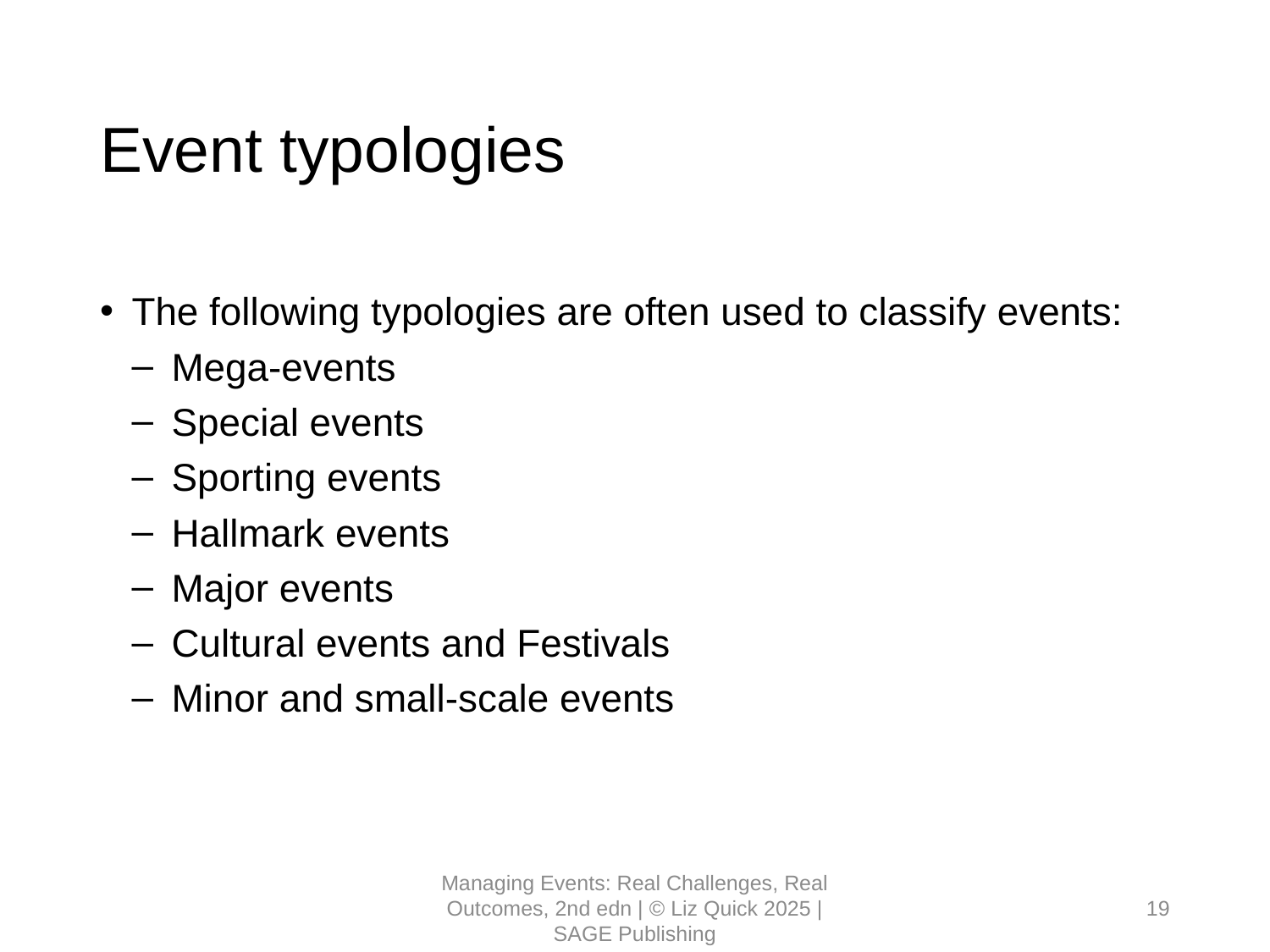

# Event typologies
The following typologies are often used to classify events:
Mega-events
Special events
Sporting events
Hallmark events
Major events
Cultural events and Festivals
Minor and small-scale events
Managing Events: Real Challenges, Real Outcomes, 2nd edn | © Liz Quick 2025 | SAGE Publishing
19